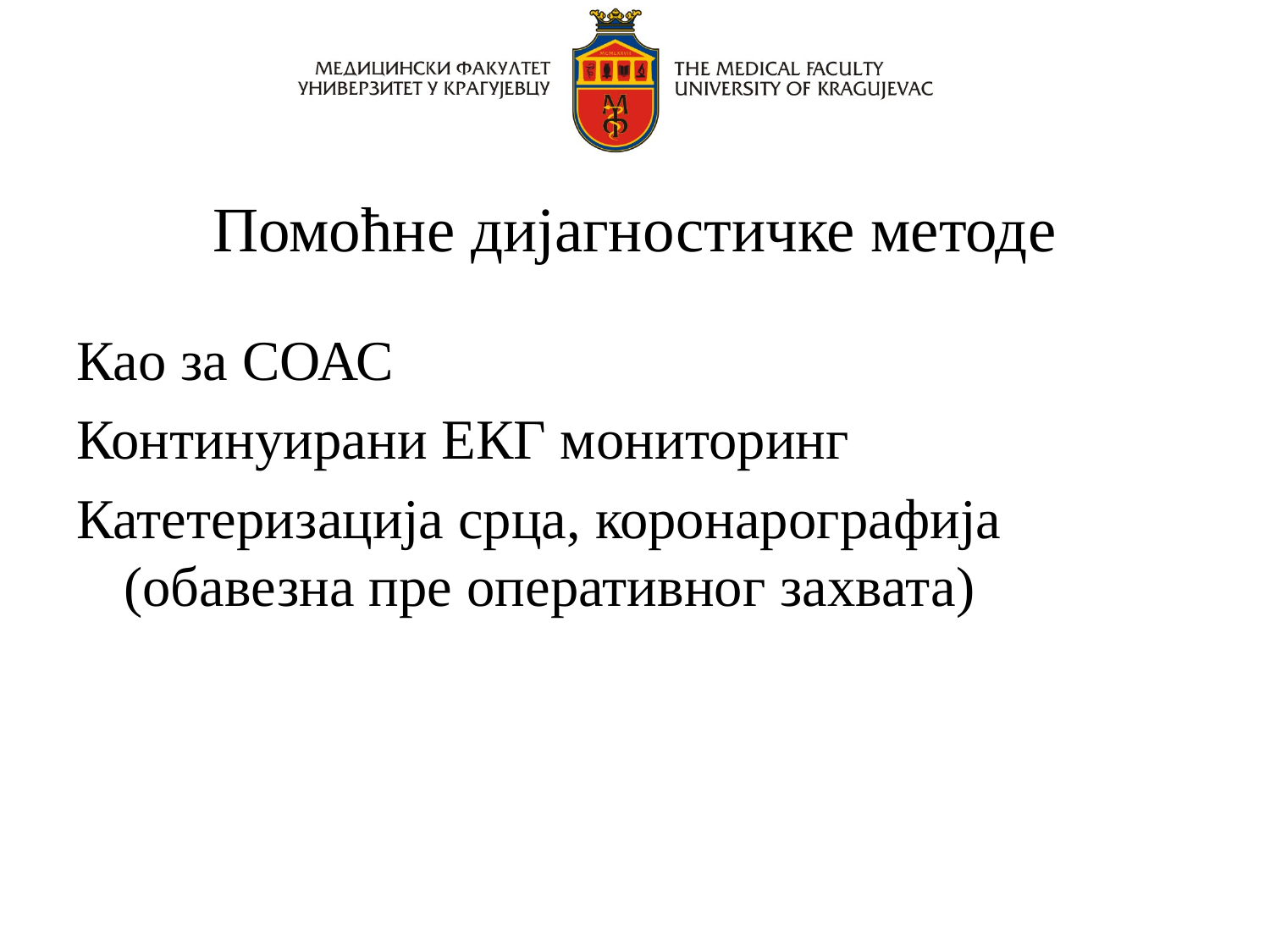

# Помоћне дијагностичке методе
Као за СОАС
Континуирани ЕКГ мониторинг
Катетеризација срца, коронарографија (обавезна пре оперативног захвата)